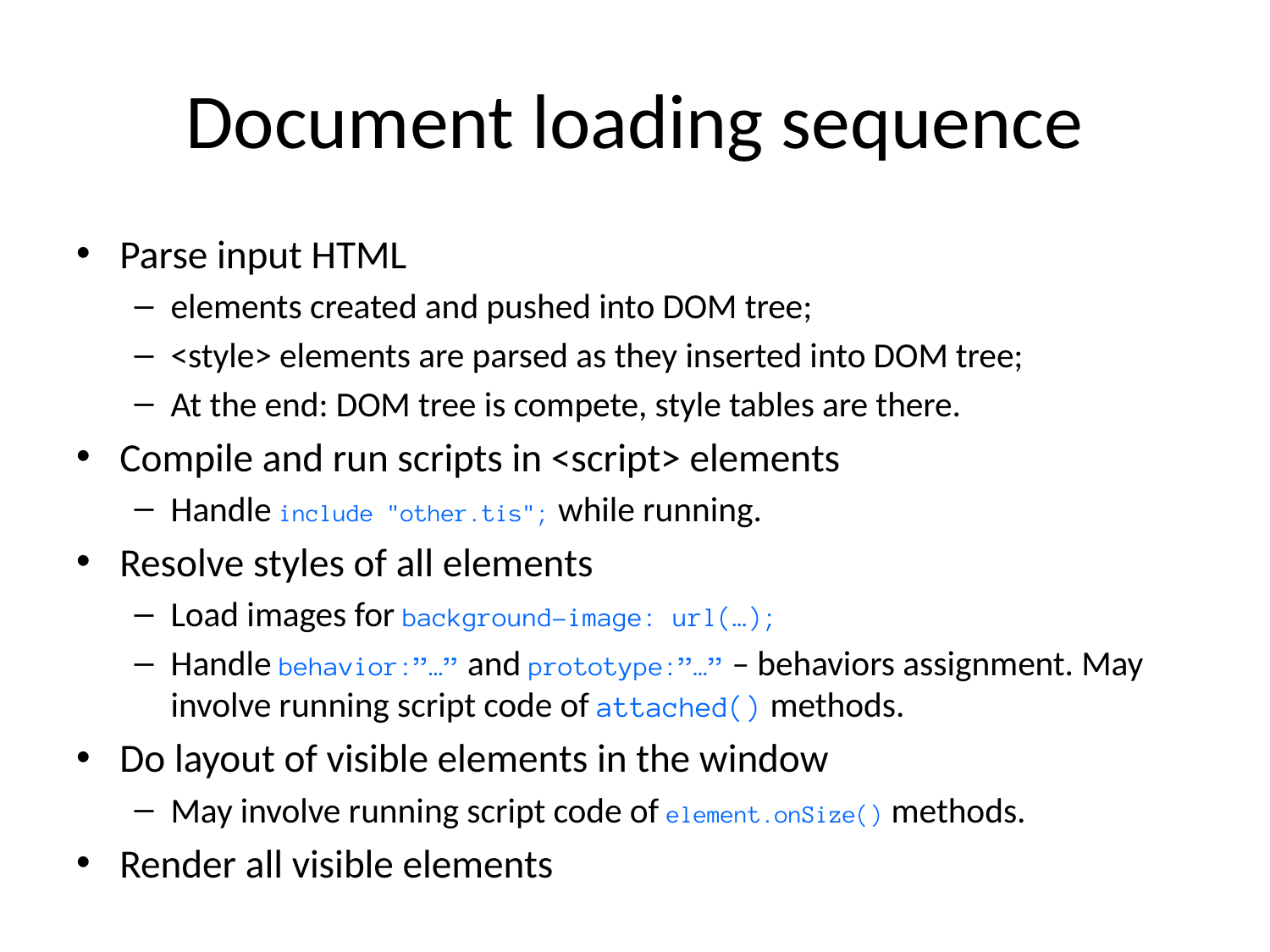

# Document loading sequence
Parse input HTML
elements created and pushed into DOM tree;
<style> elements are parsed as they inserted into DOM tree;
At the end: DOM tree is compete, style tables are there.
Compile and run scripts in <script> elements
Handle include "other.tis"; while running.
Resolve styles of all elements
Load images for background-image: url(…);
Handle behavior:”…” and prototype:”…” – behaviors assignment. May involve running script code of attached() methods.
Do layout of visible elements in the window
May involve running script code of element.onSize() methods.
Render all visible elements